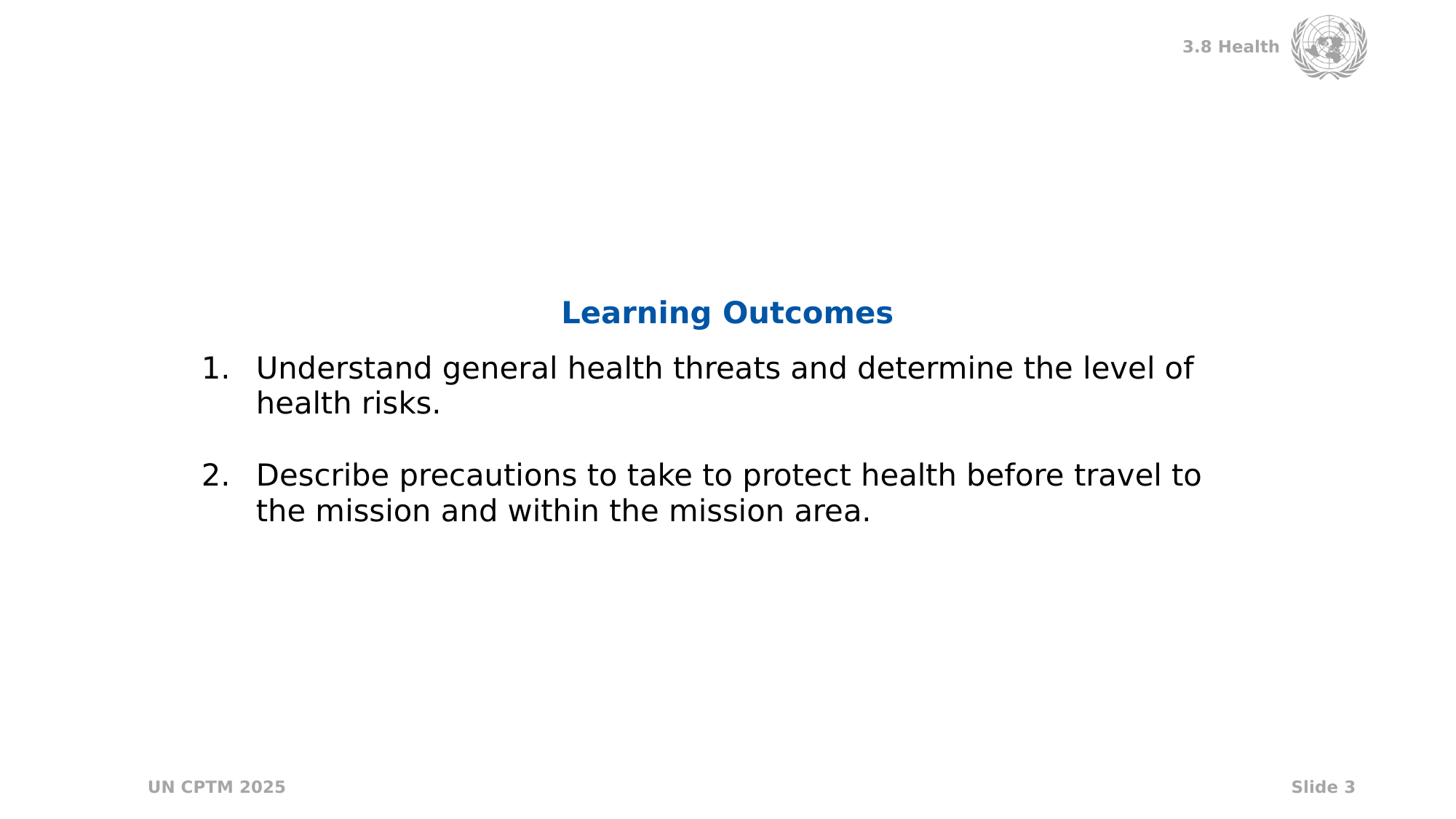

| Learning Outcomes |
| --- |
| Understand general health threats and determine the level of health risks. Describe precautions to take to protect health before travel to the mission and within the mission area. |